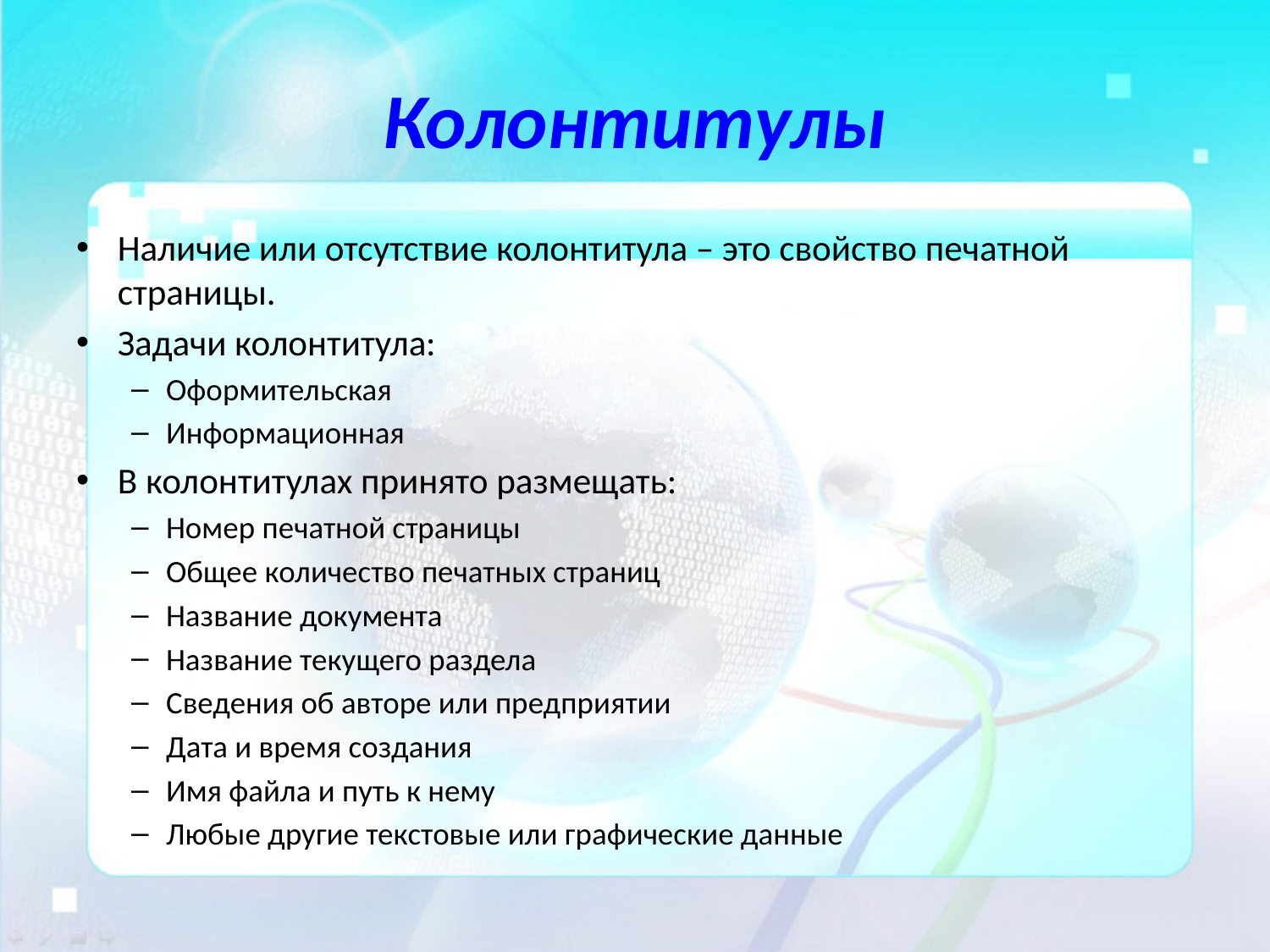

# Колонтитулы
Наличие или отсутствие колонтитула – это свойство печатной страницы.
Задачи колонтитула:
Оформительская
Информационная
В колонтитулах принято размещать:
Номер печатной страницы
Общее количество печатных страниц
Название документа
Название текущего раздела
Сведения об авторе или предприятии
Дата и время создания
Имя файла и путь к нему
Любые другие текстовые или графические данные